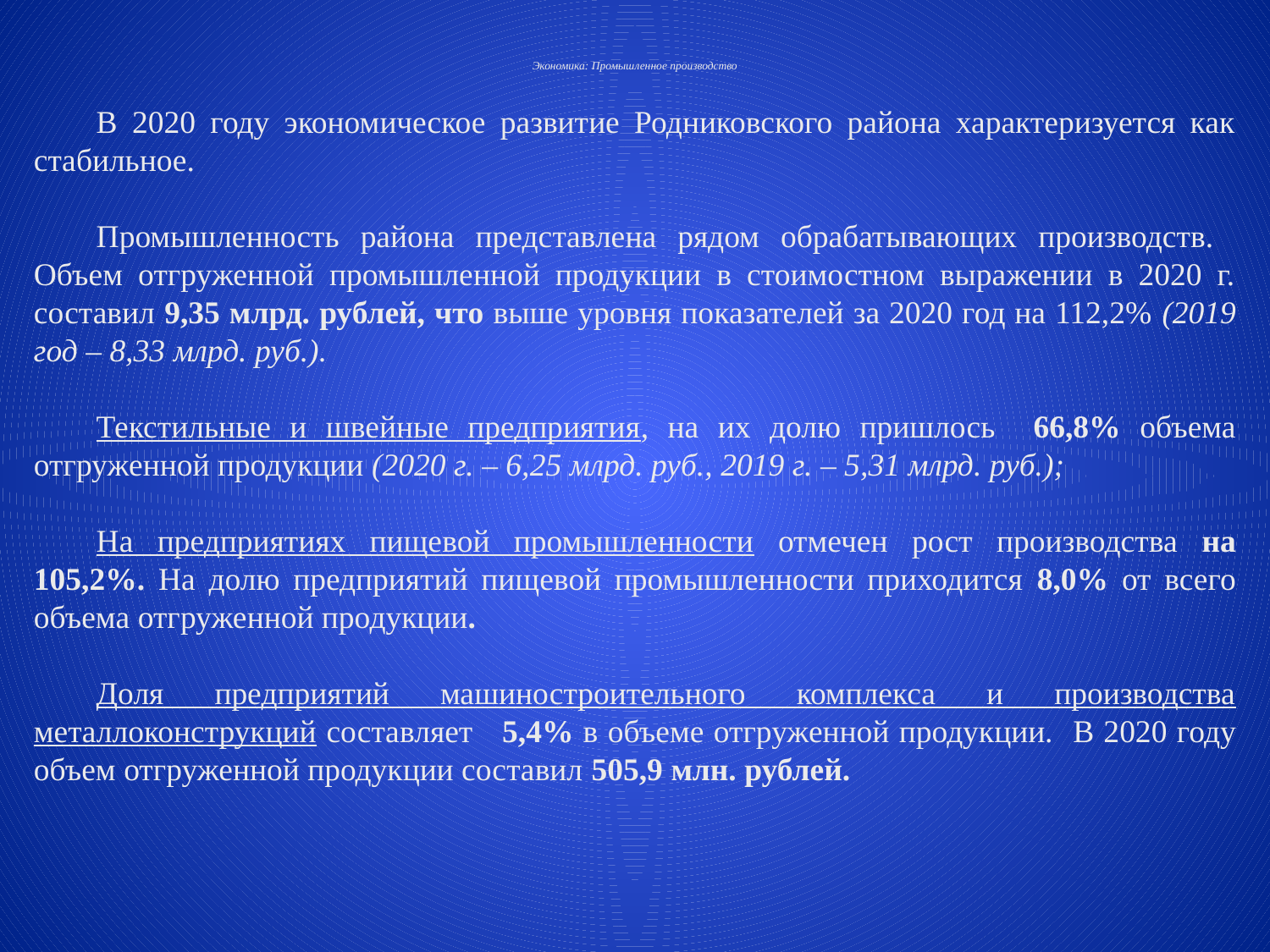

# Экономика: Промышленное производство
В 2020 году экономическое развитие Родниковского района характеризуется как стабильное.

Промышленность района представлена рядом обрабатывающих производств.  Объем отгруженной промышленной продукции в стоимостном выражении в 2020 г. составил 9,35 млрд. рублей, что выше уровня показателей за 2020 год на 112,2% (2019 год – 8,33 млрд. руб.).

Текстильные и швейные предприятия, на их долю пришлось  66,8% объема отгруженной продукции (2020 г. – 6,25 млрд. руб., 2019 г. – 5,31 млрд. руб.);

На предприятиях пищевой промышленности отмечен рост производства на 105,2%. На долю предприятий пищевой промышленности приходится 8,0% от всего объема отгруженной продукции.

Доля предприятий машиностроительного комплекса и производства металлоконструкций составляет   5,4% в объеме отгруженной продукции.  В 2020 году объем отгруженной продукции составил 505,9 млн. рублей.